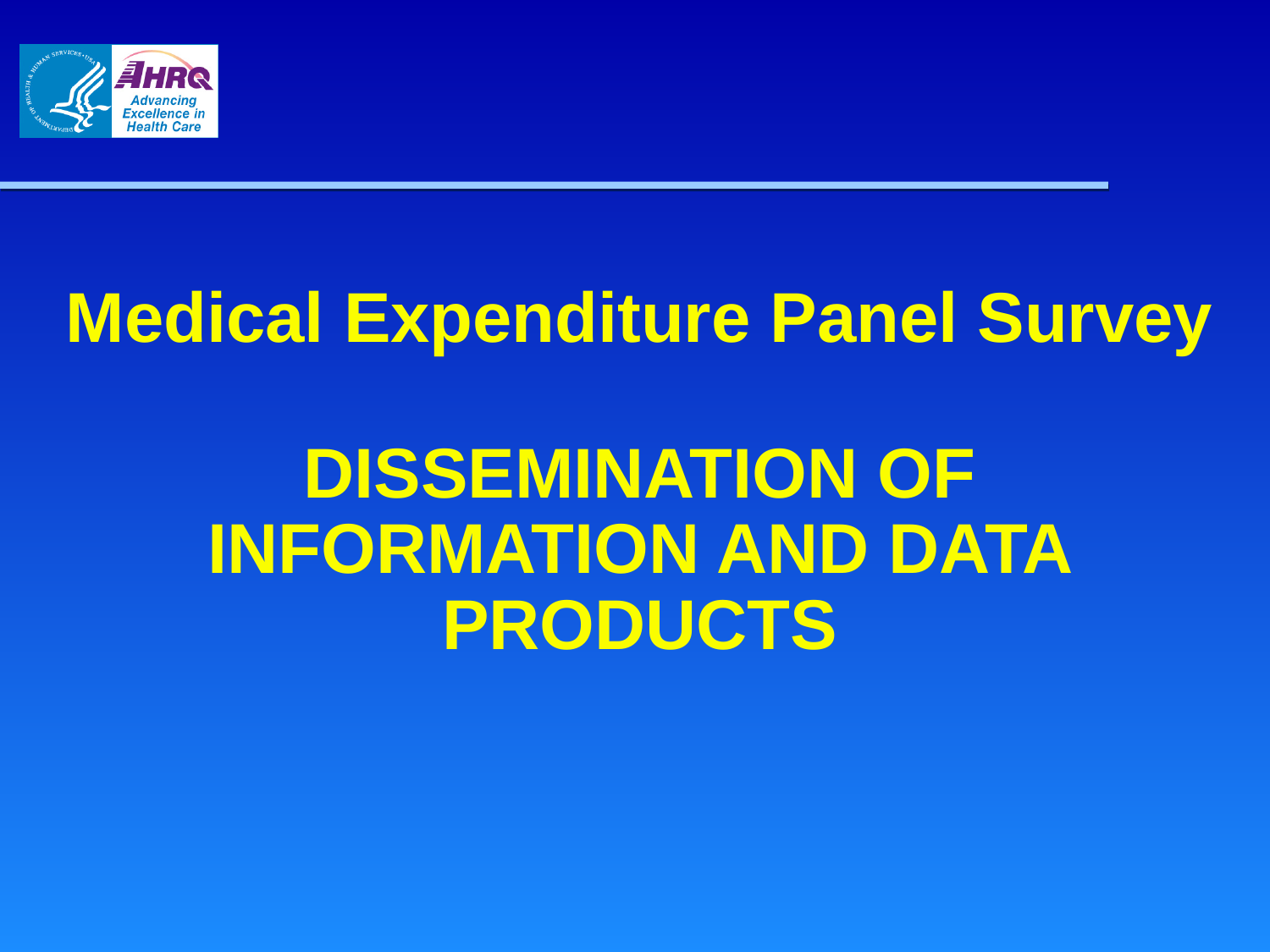

Medical Expenditure Panel Survey

DISSEMINATION OF INFORMATION AND DATA PRODUCTS